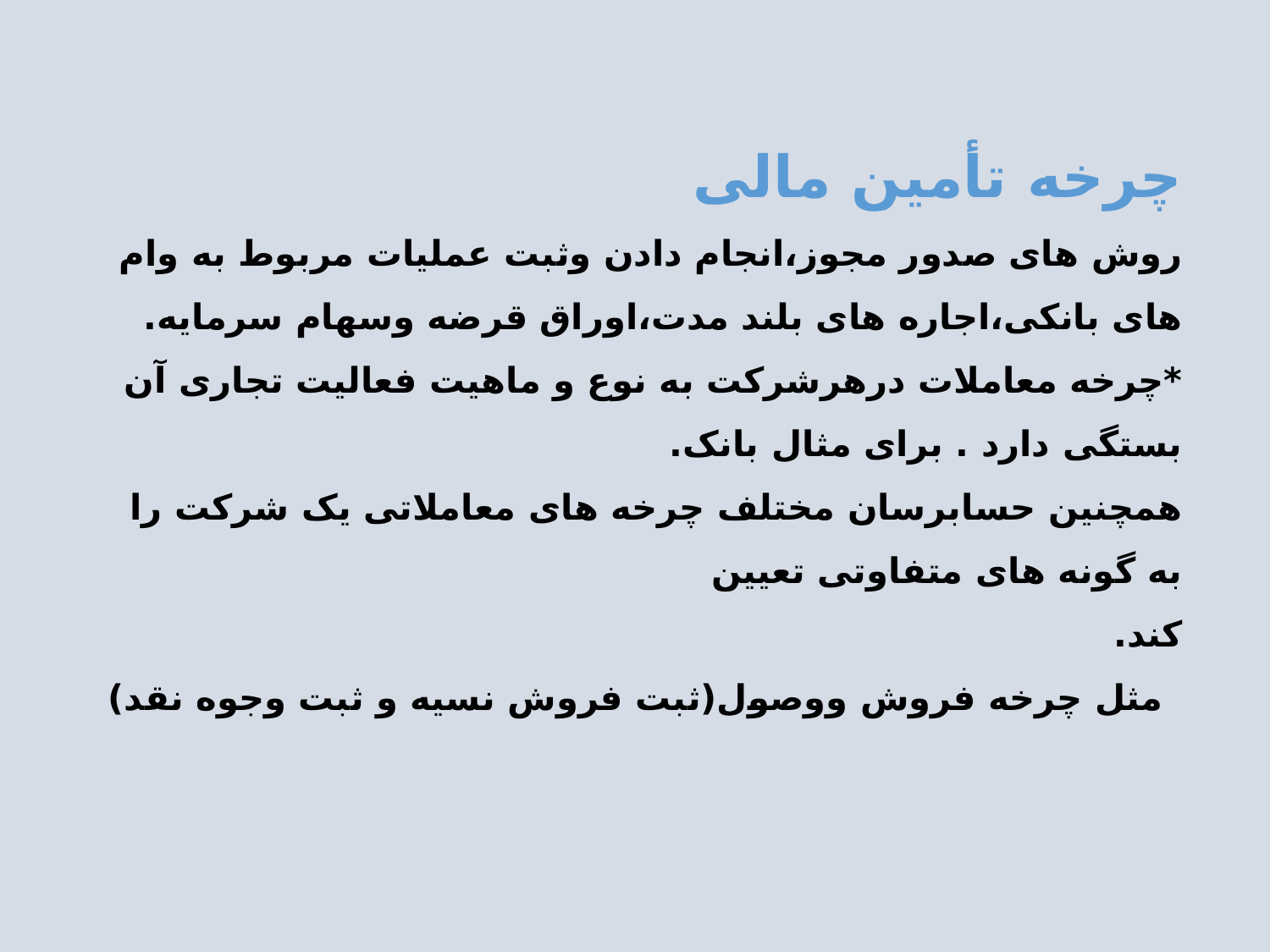

# چرخه تأمین مالی روش های صدور مجوز،انجام دادن وثبت عملیات مربوط به وام های بانکی،اجاره های بلند مدت،اوراق قرضه وسهام سرمایه. *چرخه معاملات درهرشرکت به نوع و ماهیت فعالیت تجاری آن بستگی دارد . برای مثال بانک. همچنین حسابرسان مختلف چرخه های معاملاتی یک شرکت را به گونه های متفاوتی تعیین کند. مثل چرخه فروش ووصول(ثبت فروش نسیه و ثبت وجوه نقد)